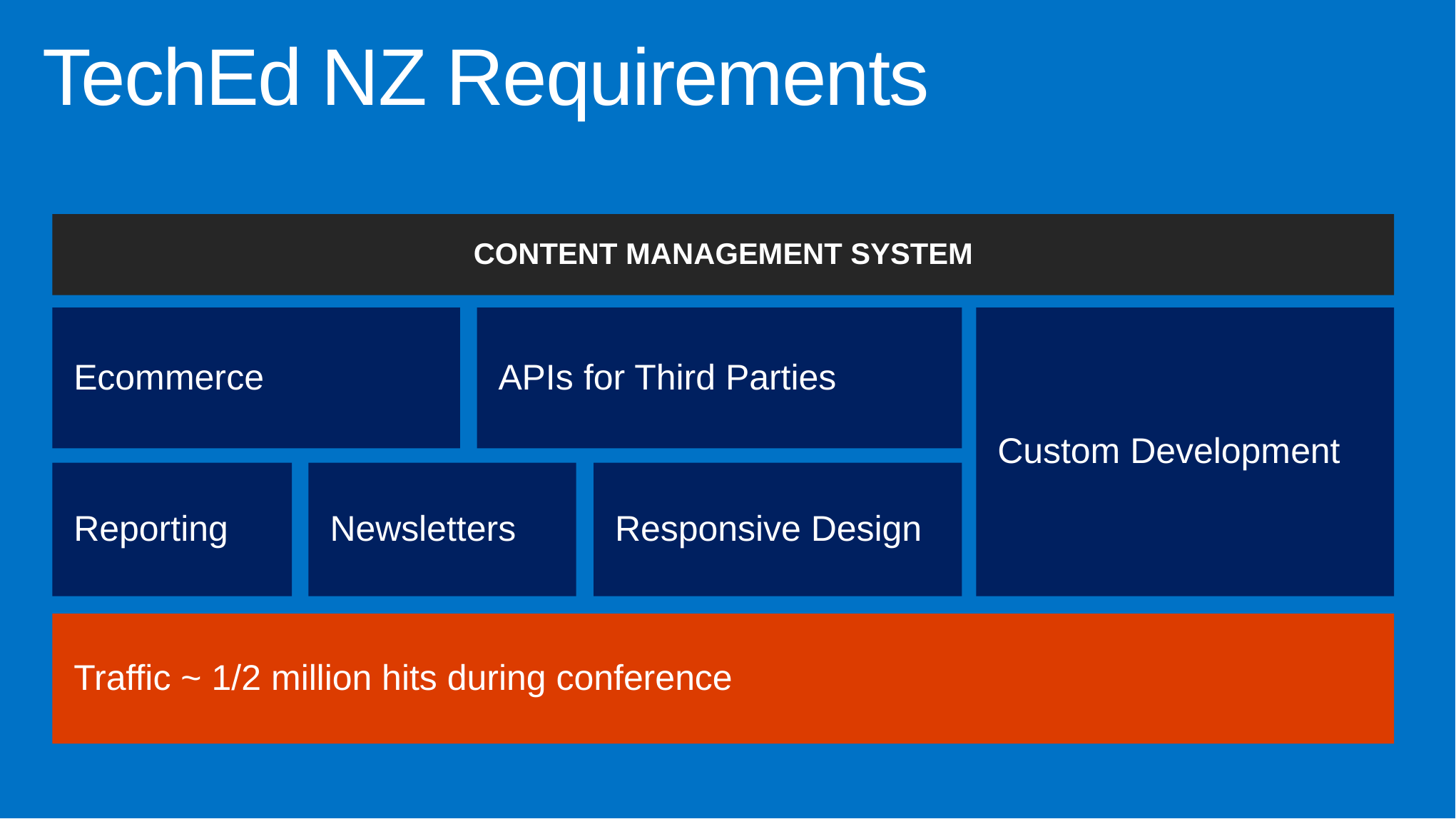

TechEd NZ Requirements
CONTENT MANAGEMENT SYSTEM
Ecommerce
APIs for Third Parties
Custom Development
Reporting
Newsletters
Responsive Design
Traffic ~ 1/2 million hits during conference